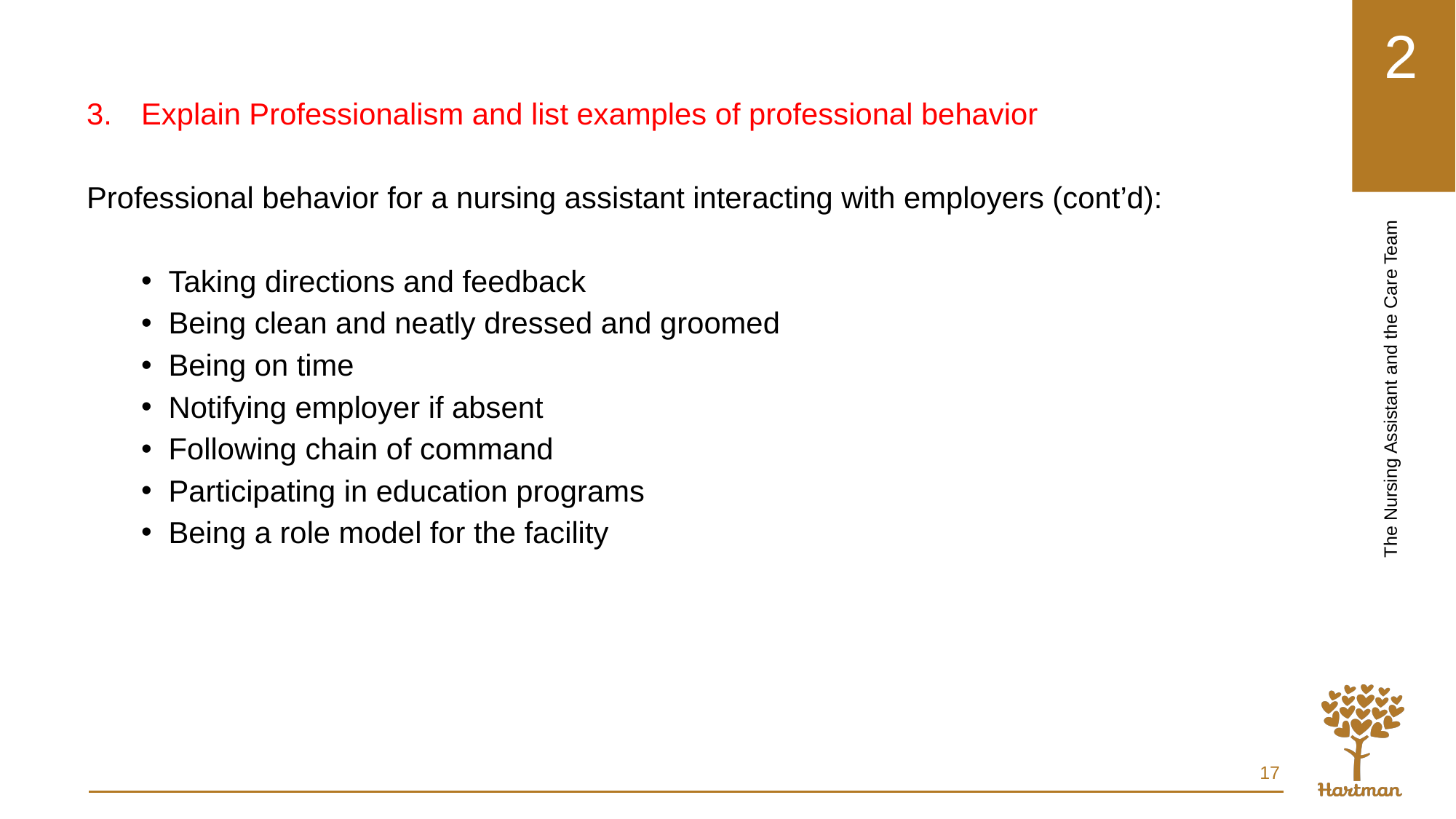

Explain Professionalism and list examples of professional behavior

Professional behavior for a nursing assistant interacting with employers (cont’d):

Taking directions and feedback
Being clean and neatly dressed and groomed
Being on time
Notifying employer if absent
Following chain of command
Participating in education programs
Being a role model for the facility

17